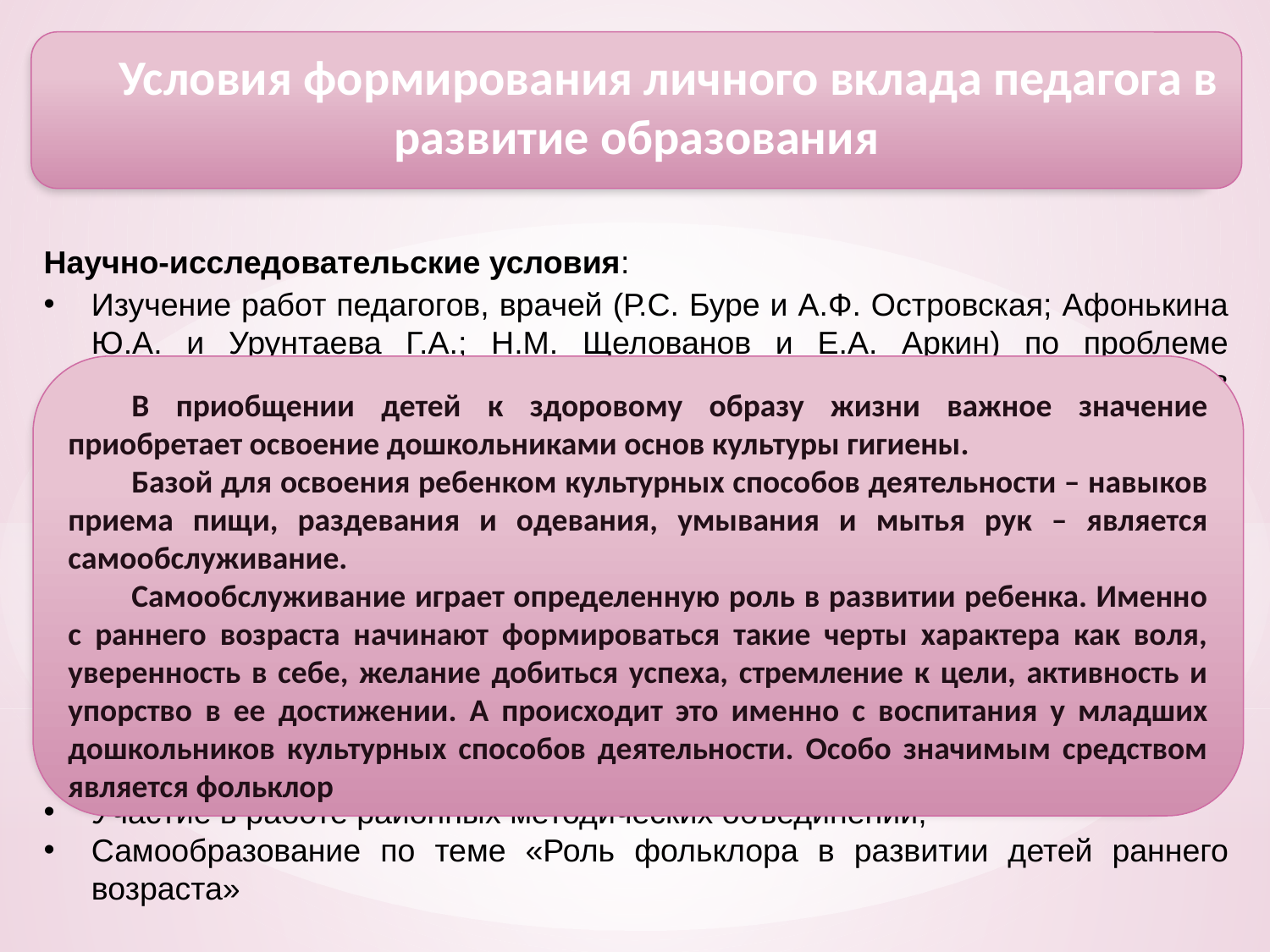

Условия формирования личного вклада педагога в развитие образования
Научно-исследовательские условия:
Изучение работ педагогов, врачей (Р.С. Буре и А.Ф. Островская; Афонькина Ю.А. и Урунтаева Г.А.; Н.М. Щелованов и Е.А. Аркин) по проблеме формирования культурно-гигиенических навыков и навыков самообслуживания у детей младшего дошкольного возраста;
Изучение и введение в практику ФГОС ДО.
Методические условия:
Изучение опыта работы по формированию культурно-гигиенических навыков и навыков самообслуживания у детей младшего дошкольного возраста посредством фольклора в сетевых педагогических сообществах, в профессиональных журналах;
Организационно-педагогические условия:
Методические рекомендации по формированию у детей раннего возраста культурно-гигиенических навыков в процессе восприятия  фольклора;
Участие в работе районных методических объединений;
Самообразование по теме «Роль фольклора в развитии детей раннего возраста»
В приобщении детей к здоровому образу жизни важное значение приобретает освоение дошкольниками основ культуры гигиены.
Базой для освоения ребенком культурных способов деятельности – навыков приема пищи, раздевания и одевания, умывания и мытья рук – является самообслуживание.
Самообслуживание играет определенную роль в развитии ребенка. Именно с раннего возраста начинают формироваться такие черты характера как воля, уверенность в себе, желание добиться успеха, стремление к цели, активность и упорство в ее достижении. А происходит это именно с воспитания у младших дошкольников культурных способов деятельности. Особо значимым средством является фольклор